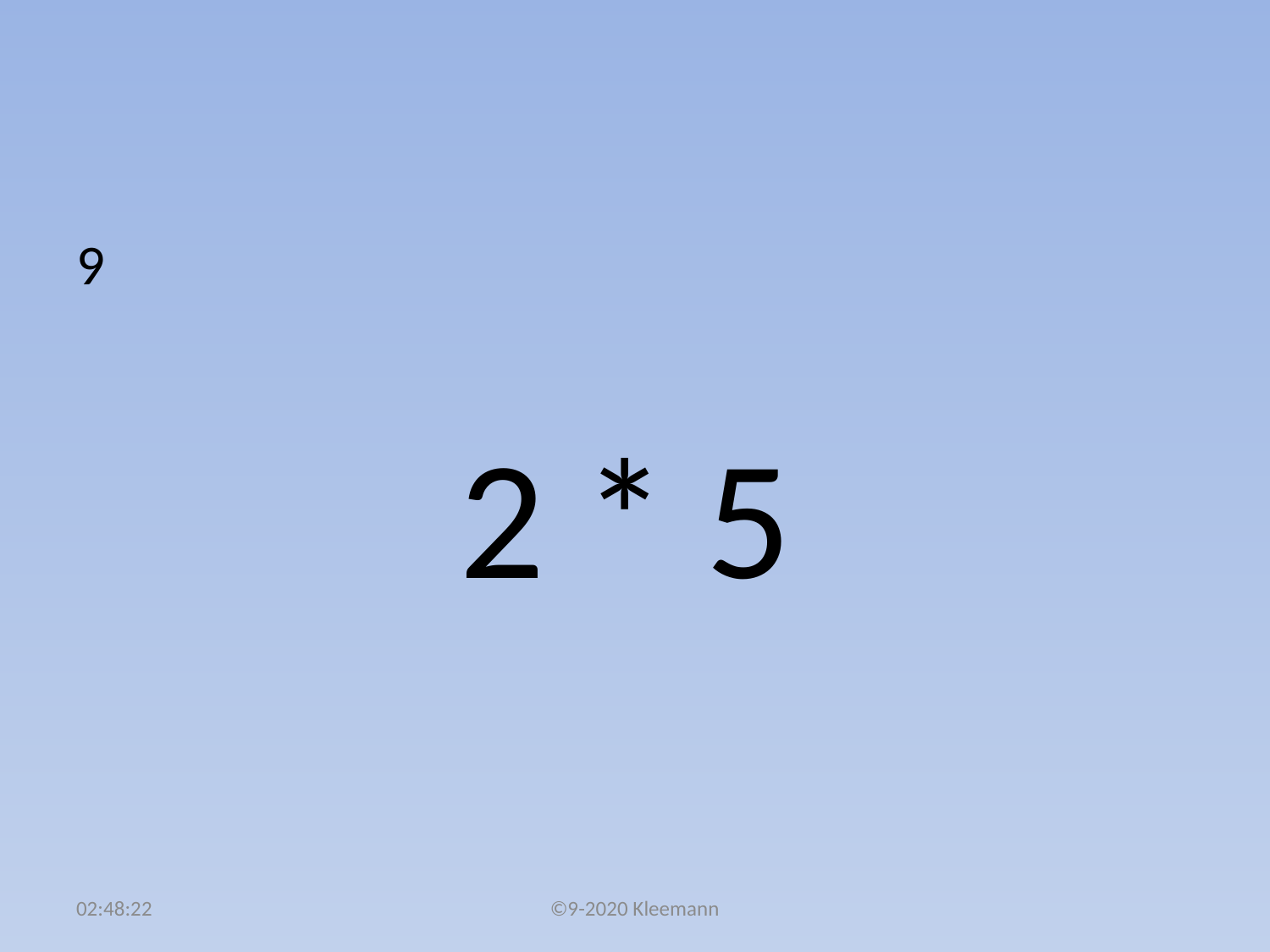

#
9

          2 * 5
02:48:22
©9-2020 Kleemann